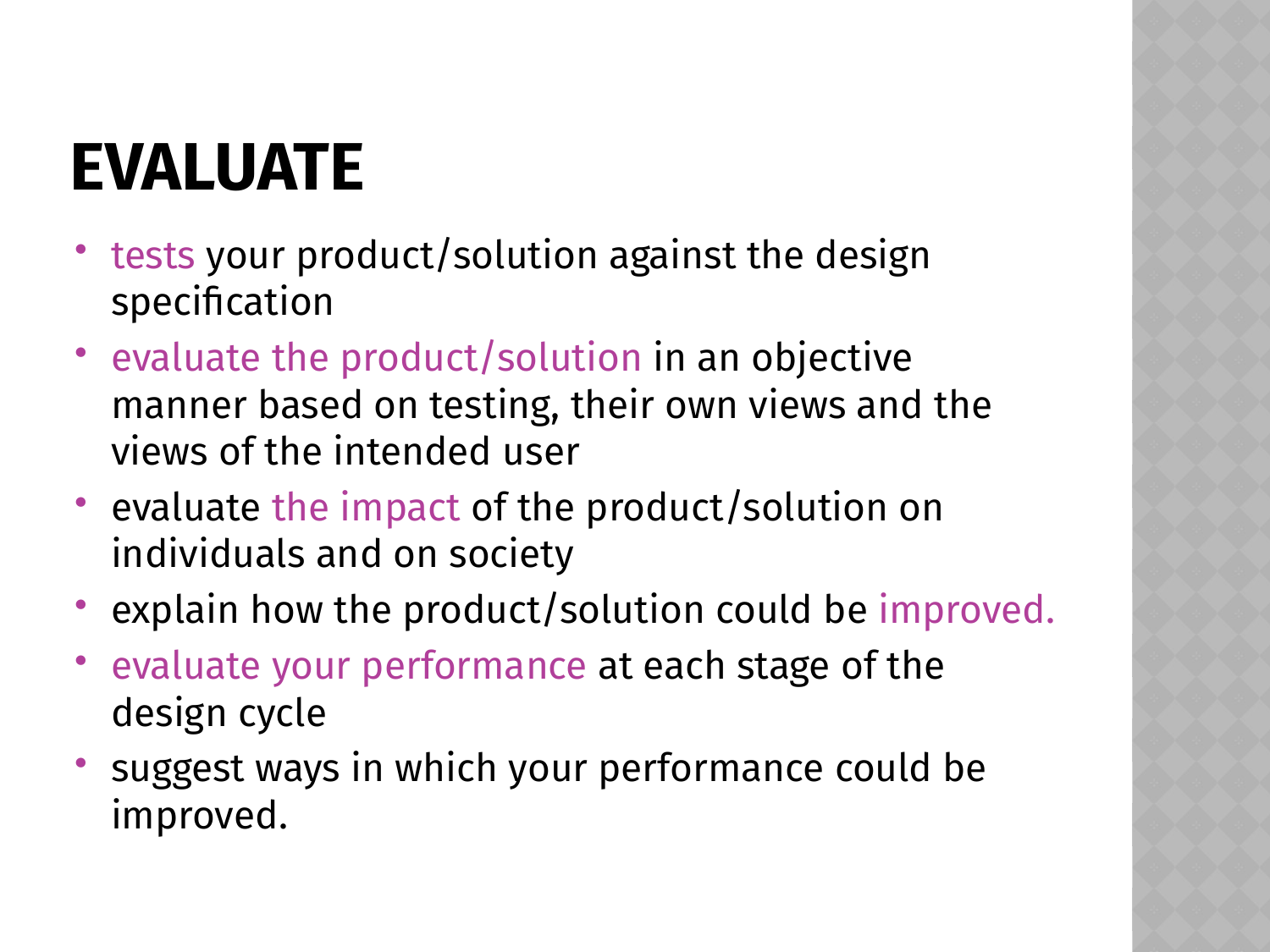

# evaluate
tests your product/solution against the design specification
evaluate the product/solution in an objective manner based on testing, their own views and the views of the intended user
evaluate the impact of the product/solution on individuals and on society
explain how the product/solution could be improved.
evaluate your performance at each stage of the design cycle
suggest ways in which your performance could be improved.